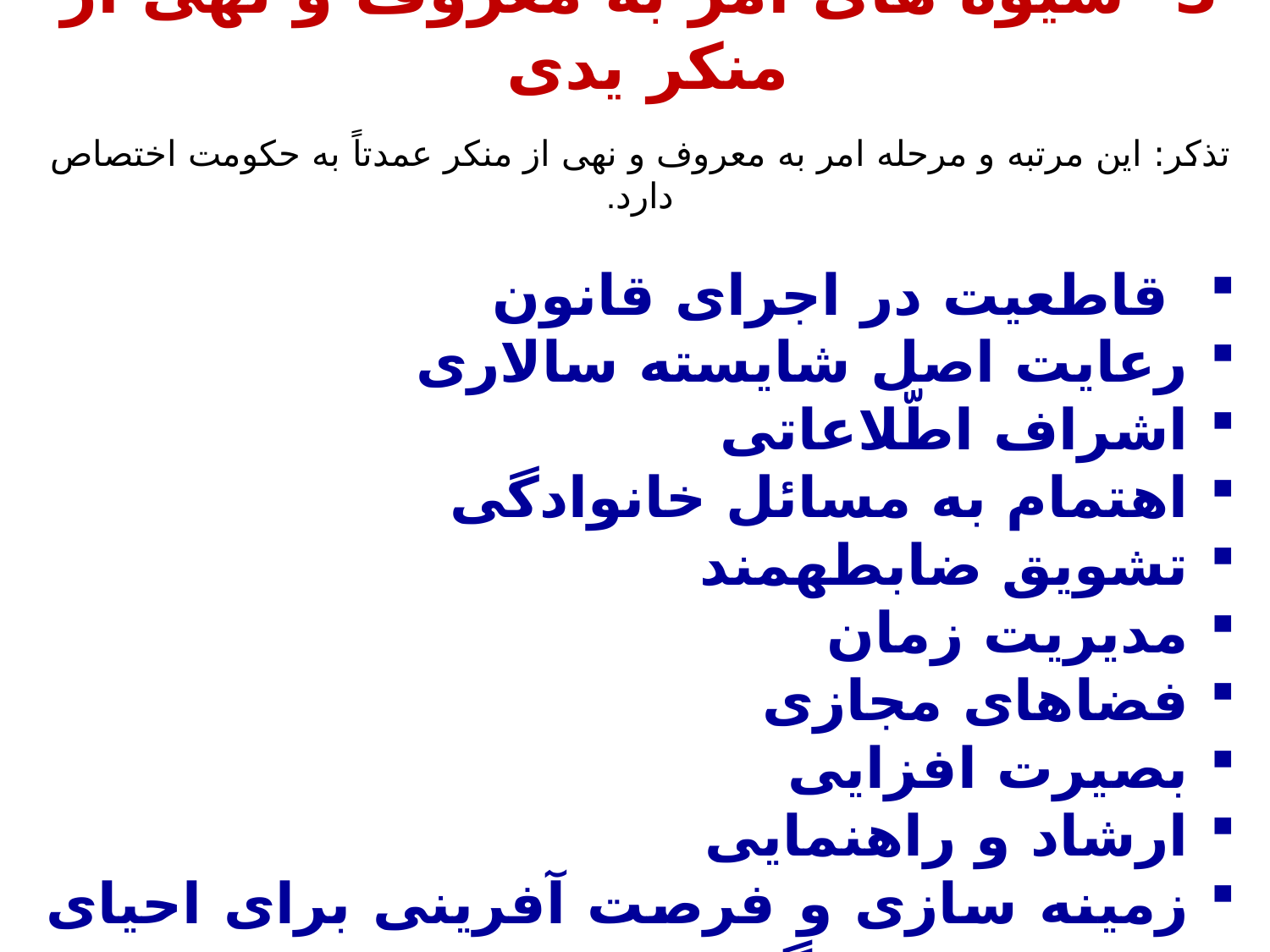

3- شیوه های امر به معروف و نهی از منکر یدی

تذکر: این مرتبه و مرحله امر به معروف و نهی از منکر عمدتاً به حکومت اختصاص دارد.

 قاطعیت در اجرای قانون
رعایت اصل شایسته سالاری
اشراف اطّلاعاتی
اهتمام به مسائل خانوادگی
تشویق ضابطه­مند
مدیریت زمان
فضا‌های مجازی
بصیرت افزایی
ارشاد و راهنمایی
زمینه سازی و فرصت آفرینی برای احیای دو فریضه بزرگ